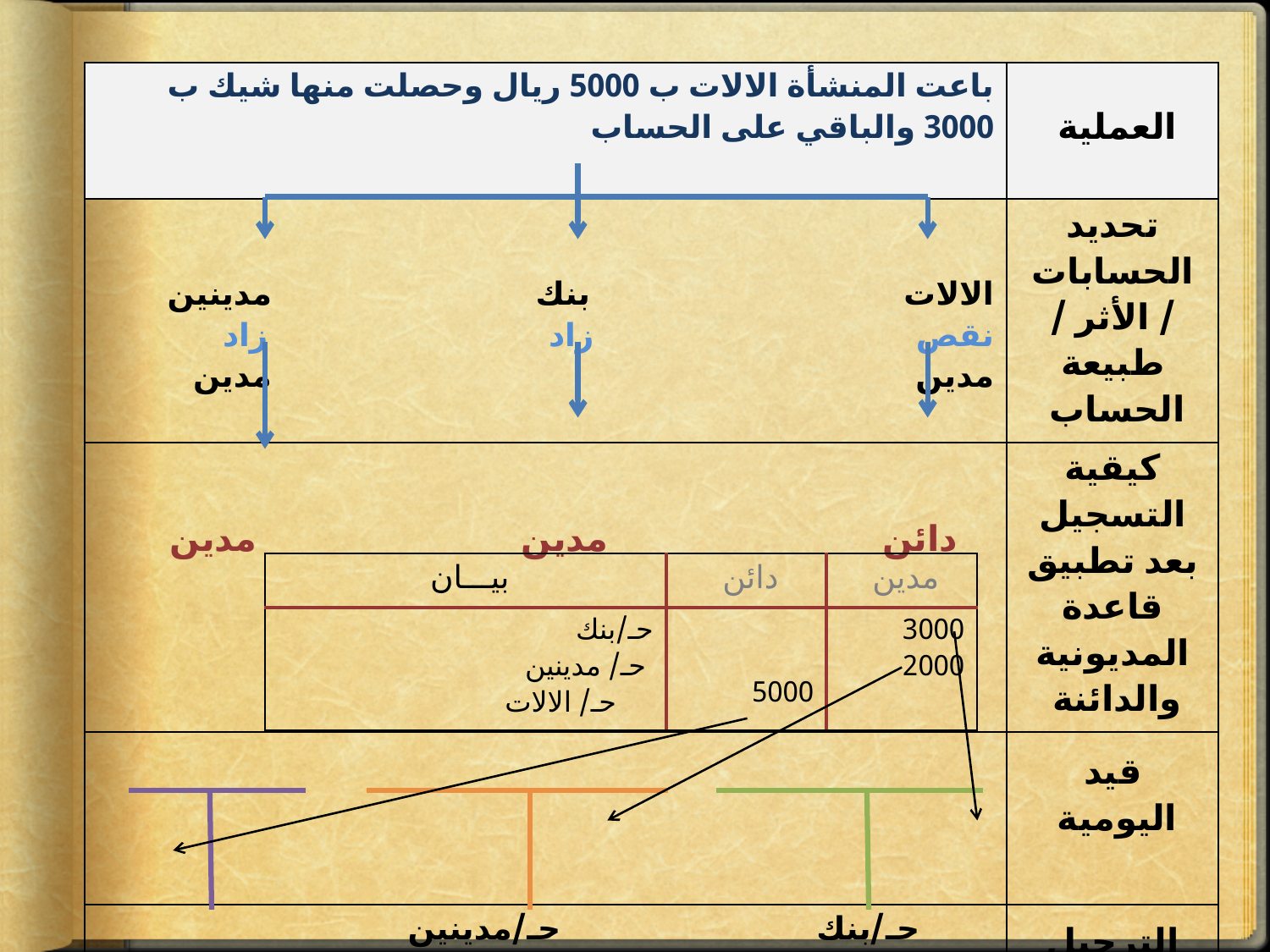

| باعت المنشأة الالات ب 5000 ريال وحصلت منها شيك ب 3000 والباقي على الحساب | العملية |
| --- | --- |
| الالات بنك مدينين نقص زاد زاد مدين مدين | تحديد الحسابات / الأثر / طبيعة الحساب |
| دائن مدين مدين | كيقية التسجيل بعد تطبيق قاعدة المديونية والدائنة |
|  | قيد اليومية |
| حـ/بنك حـ/مدينين حـ/الالات 3000 2000 5000 | الترحيل لدفتر الأستاذ |
| بيـــان | دائن | مدين |
| --- | --- | --- |
| حـ/بنك حـ/ مدينين حـ/ الالات | 5000 | 3000 2000 |